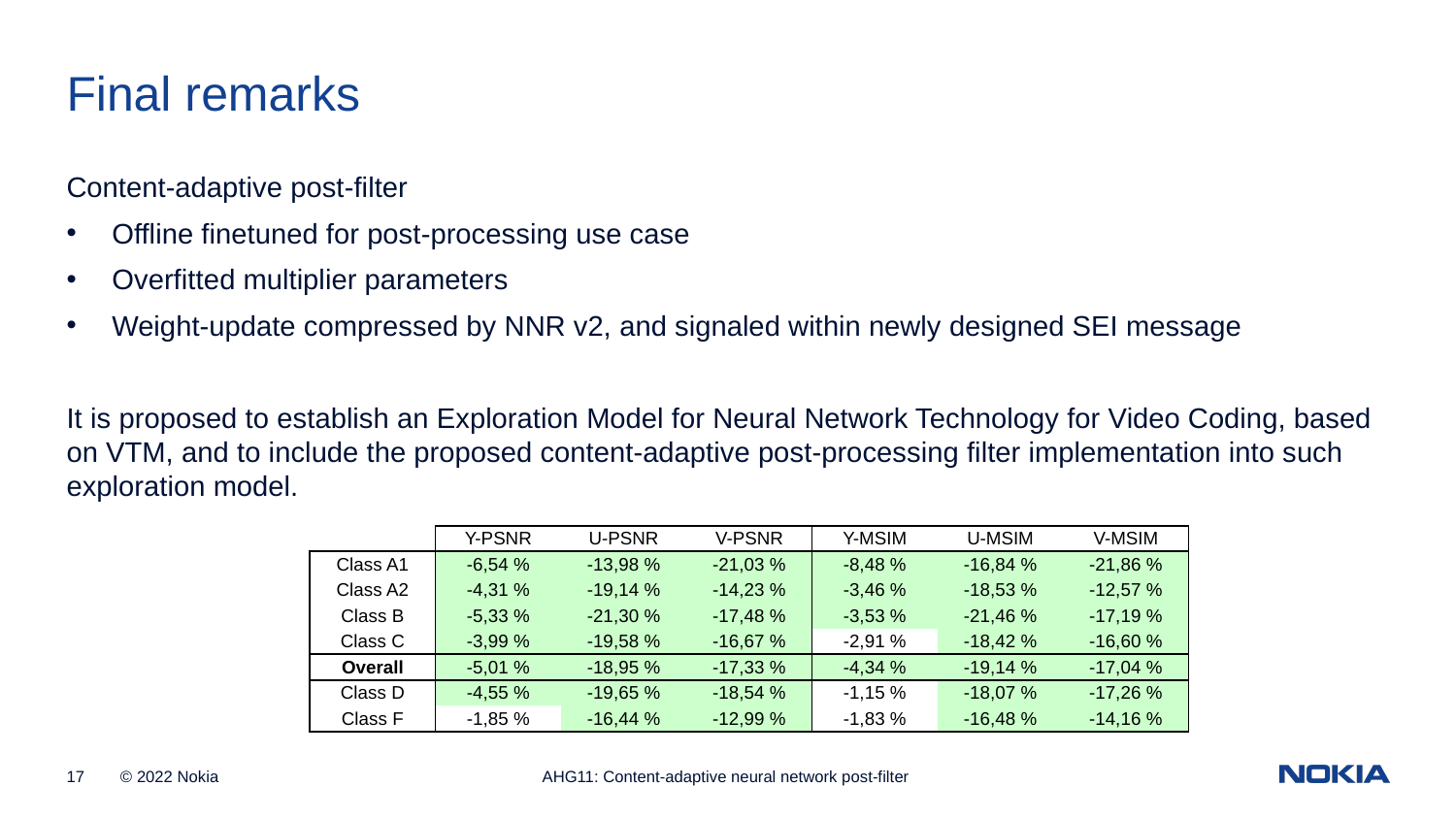

Final remarks

Content-adaptive post-filter
Offline finetuned for post-processing use case
Overfitted multiplier parameters
Weight-update compressed by NNR v2, and signaled within newly designed SEI message

It is proposed to establish an Exploration Model for Neural Network Technology for Video Coding, based on VTM, and to include the proposed content-adaptive post-processing filter implementation into such exploration model.
|  | Y-PSNR | U-PSNR | V-PSNR | Y-MSIM | U-MSIM | V-MSIM |
| --- | --- | --- | --- | --- | --- | --- |
| Class A1 | -6,54 % | -13,98 % | -21,03 % | -8,48 % | -16,84 % | -21,86 % |
| Class A2 | -4,31 % | -19,14 % | -14,23 % | -3,46 % | -18,53 % | -12,57 % |
| Class B | -5,33 % | -21,30 % | -17,48 % | -3,53 % | -21,46 % | -17,19 % |
| Class C | -3,99 % | -19,58 % | -16,67 % | -2,91 % | -18,42 % | -16,60 % |
| Overall | -5,01 % | -18,95 % | -17,33 % | -4,34 % | -19,14 % | -17,04 % |
| Class D | -4,55 % | -19,65 % | -18,54 % | -1,15 % | -18,07 % | -17,26 % |
| Class F | -1,85 % | -16,44 % | -12,99 % | -1,83 % | -16,48 % | -14,16 % |
AHG11: Content-adaptive neural network post-filter